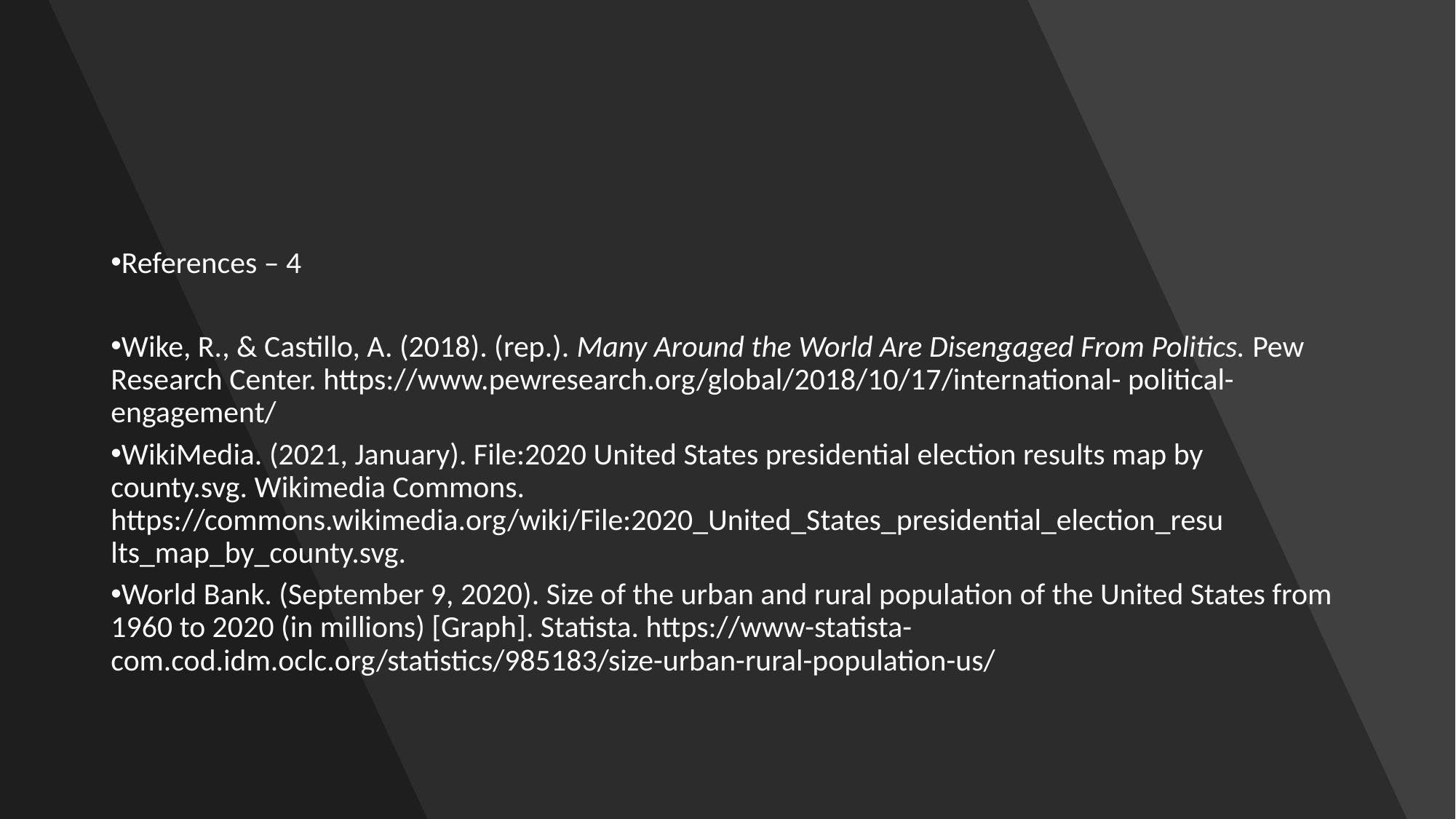

References – 4

Wike, R., & Castillo, A. (2018). (rep.). Many Around the World Are Disengaged From Politics. Pew Research Center. https://www.pewresearch.org/global/2018/10/17/international- political-engagement/
WikiMedia. (2021, January). File:2020 United States presidential election results map by county.svg. Wikimedia Commons. https://commons.wikimedia.org/wiki/File:2020_United_States_presidential_election_resu lts_map_by_county.svg.
World Bank. (September 9, 2020). Size of the urban and rural population of the United States from 1960 to 2020 (in millions) [Graph]. Statista. https://www-statista- com.cod.idm.oclc.org/statistics/985183/size-urban-rural-population-us/